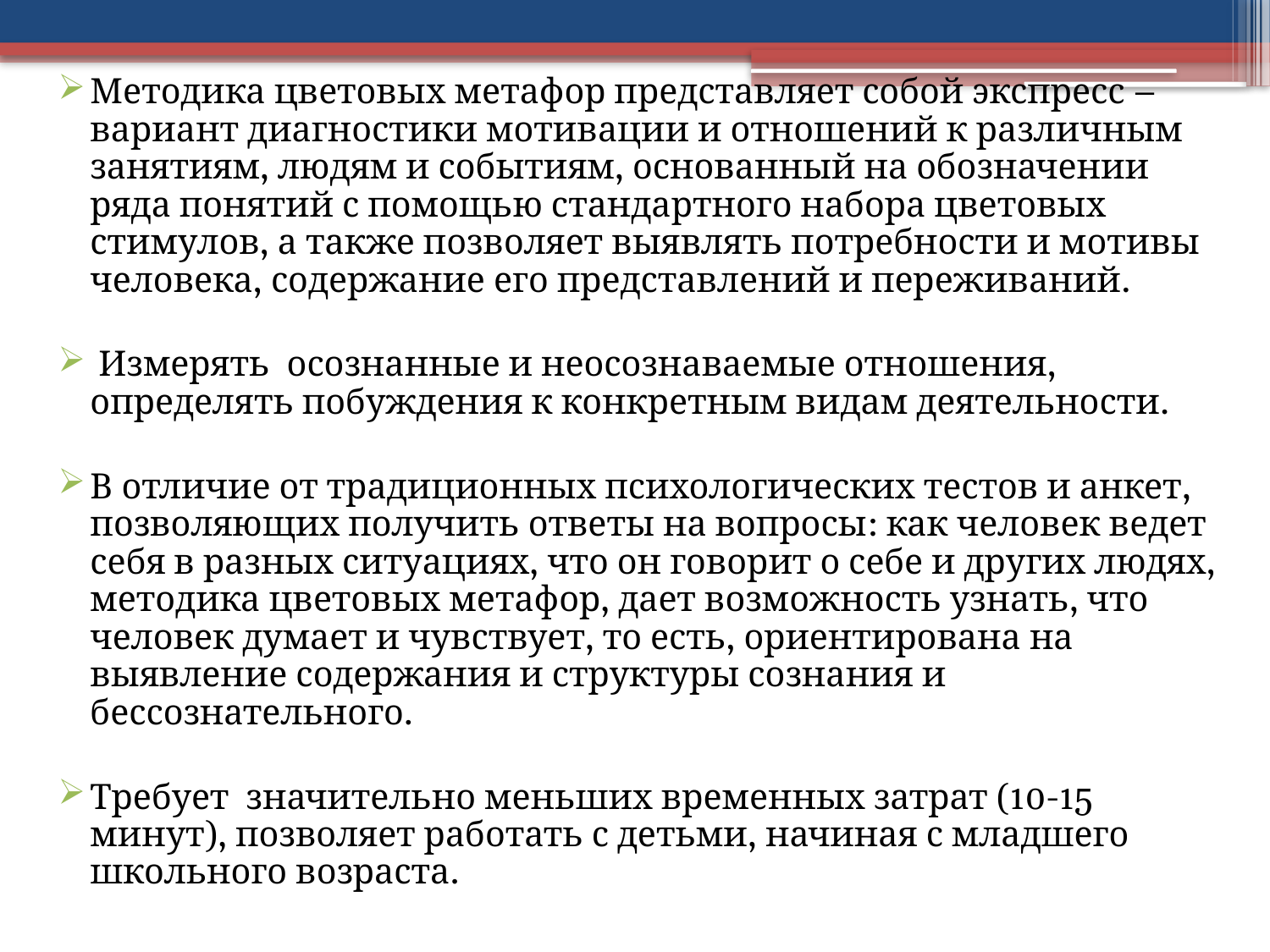

Методика цветовых метафор представляет собой экспресс – вариант диагностики мотивации и отношений к различным занятиям, людям и событиям, основанный на обозначении ряда понятий с помощью стандартного набора цветовых стимулов, а также позволяет выявлять потребности и мотивы человека, содержание его представлений и переживаний.

 Измерять  осознанные и неосознаваемые отношения, определять побуждения к конкретным видам деятельности.

В отличие от традиционных психологических тестов и анкет, позволяющих получить ответы на вопросы: как человек ведет себя в разных ситуациях, что он говорит о себе и других людях, методика цветовых метафор, дает возможность узнать, что человек думает и чувствует, то есть, ориентирована на выявление содержания и структуры сознания и бессознательного.

Требует  значительно меньших временных затрат (10-15 минут), позволяет работать с детьми, начиная с младшего школьного возраста.